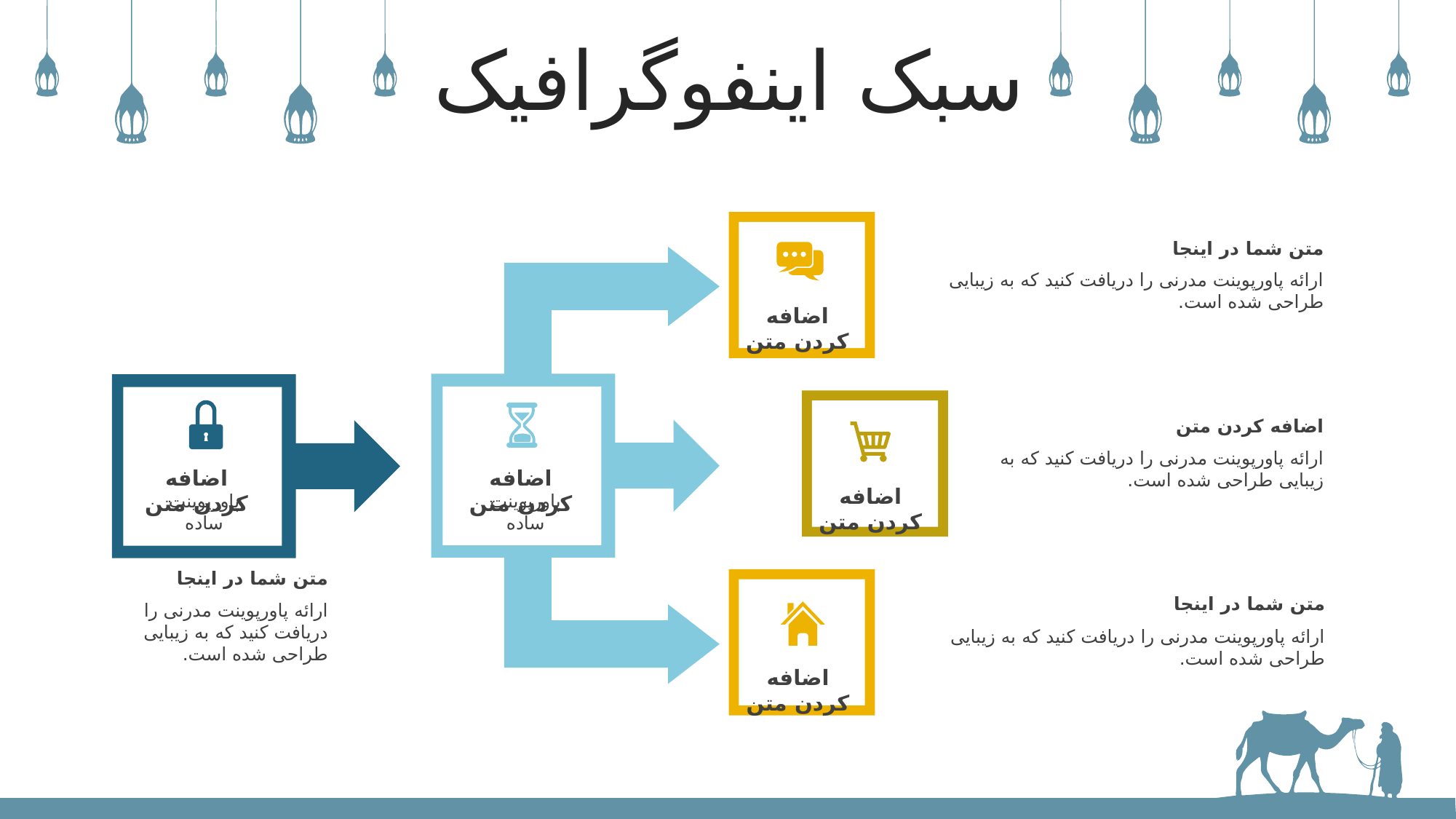

سبک اینفوگرافیک

متن شما در اینجا
ارائه پاورپوینت مدرنی را دریافت کنید که به زیبایی طراحی شده است.

اضافه کردن متن

اضافه کردن متن
ارائه پاورپوینت مدرنی را دریافت کنید که به زیبایی طراحی شده است.

اضافه کردن متن
پاورپوینت ساده
اضافه کردن متن
پاورپوینت ساده
اضافه کردن متن
متن شما در اینجا
ارائه پاورپوینت مدرنی را دریافت کنید که به زیبایی طراحی شده است.

متن شما در اینجا
ارائه پاورپوینت مدرنی را دریافت کنید که به زیبایی طراحی شده است.

اضافه کردن متن